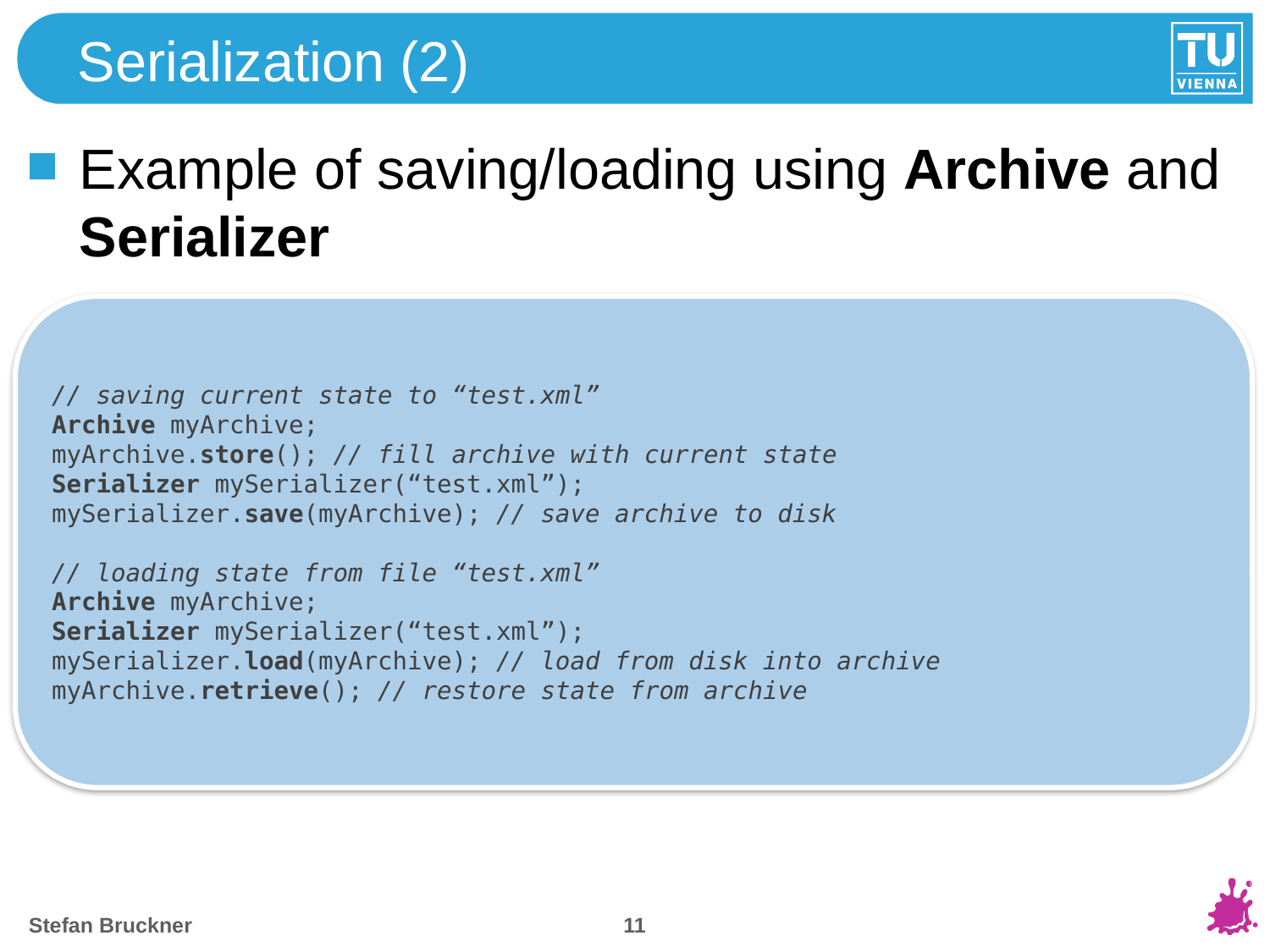

# Serialization (2)
Example of saving/loading using Archive and Serializer

// saving current state to “test.xml”
Archive myArchive;
myArchive.store(); // fill archive with current state
Serializer mySerializer(“test.xml”);
mySerializer.save(myArchive); // save archive to disk

// loading state from file “test.xml”
Archive myArchive;
Serializer mySerializer(“test.xml”);
mySerializer.load(myArchive); // load from disk into archive
myArchive.retrieve(); // restore state from archive
11
Stefan Bruckner